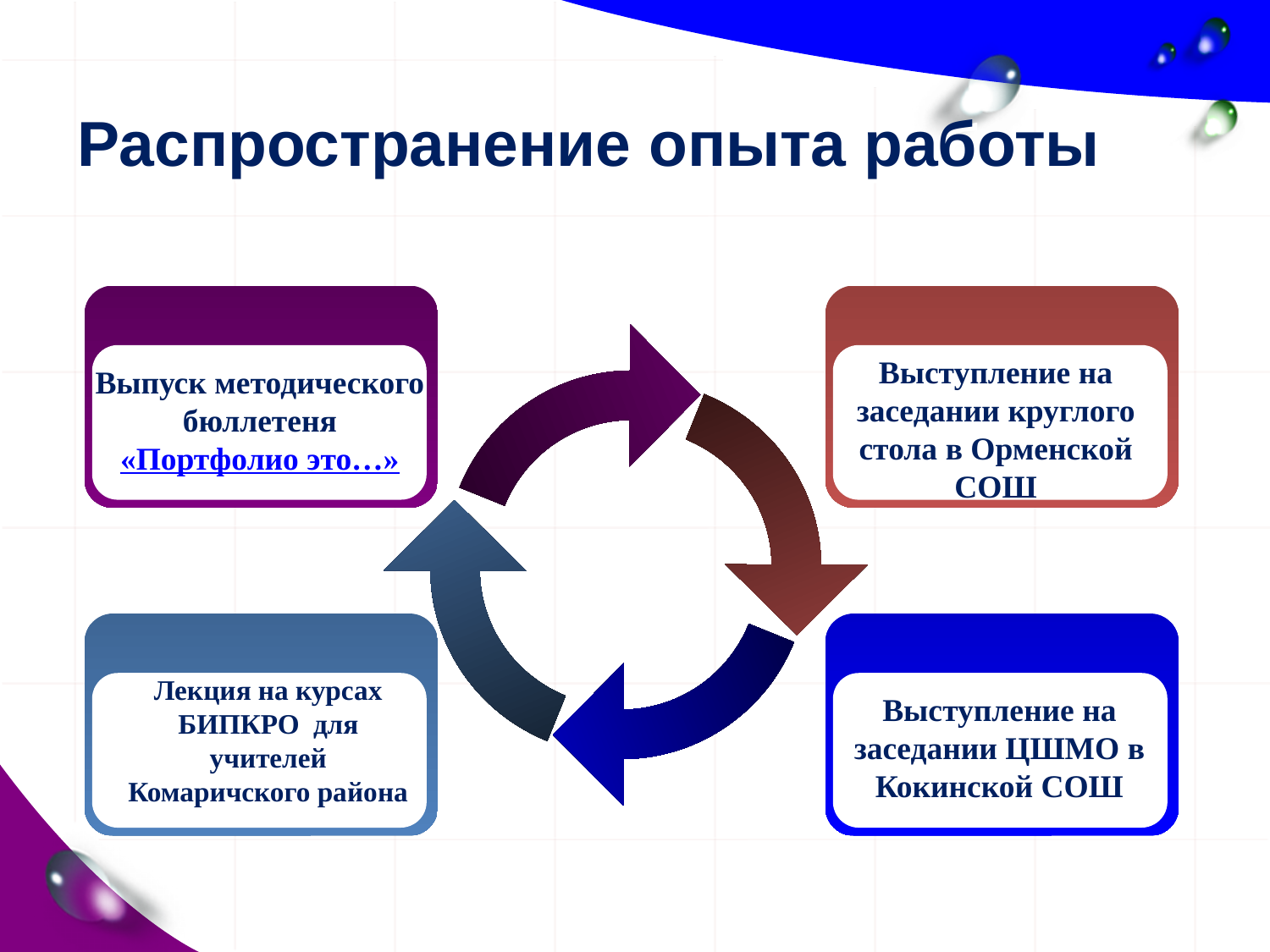

# Распространение опыта работы

Выступление на заседании круглого стола в Орменской СОШ

Выпуск методического бюллетеня
«Портфолио это…»

Лекция на курсах БИПКРО  для учителей Комаричского района

Выступление на заседании ЦШМО в Кокинской СОШ